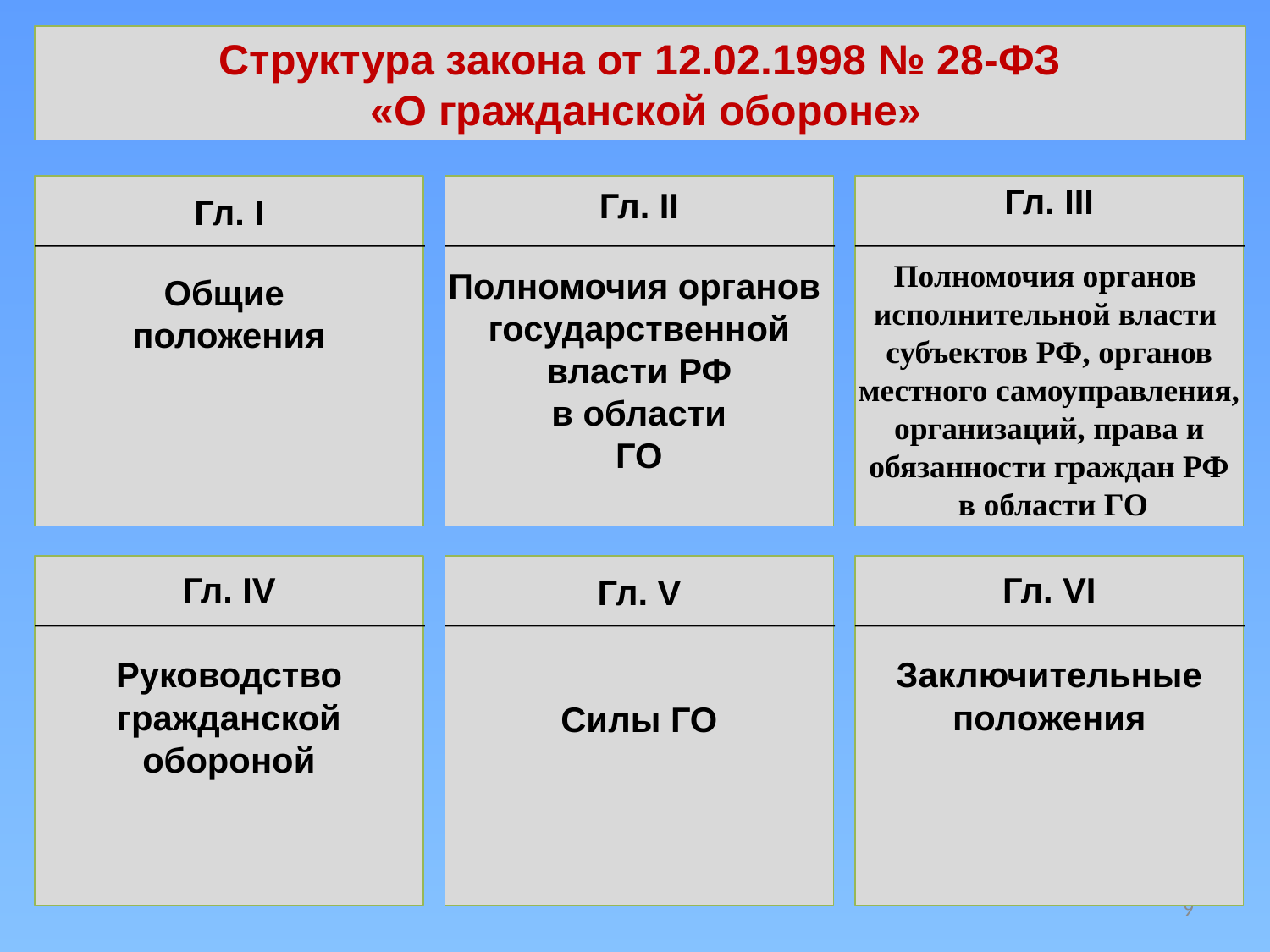

Структура закона от 12.02.1998 № 28-ФЗ
 «О гражданской обороне»
Гл. I

Общие
положения

Гл. II

Полномочия органов
государственной
 власти РФ
в области
ГО

Гл. III

Полномочия органов
исполнительной власти
субъектов РФ, органов
местного самоуправления,
 организаций, права и
обязанности граждан РФ
 в области ГО

Гл. IV

Руководство
гражданской
обороной

Гл. V

Силы ГО

Гл. VI

Заключительные
положения

9